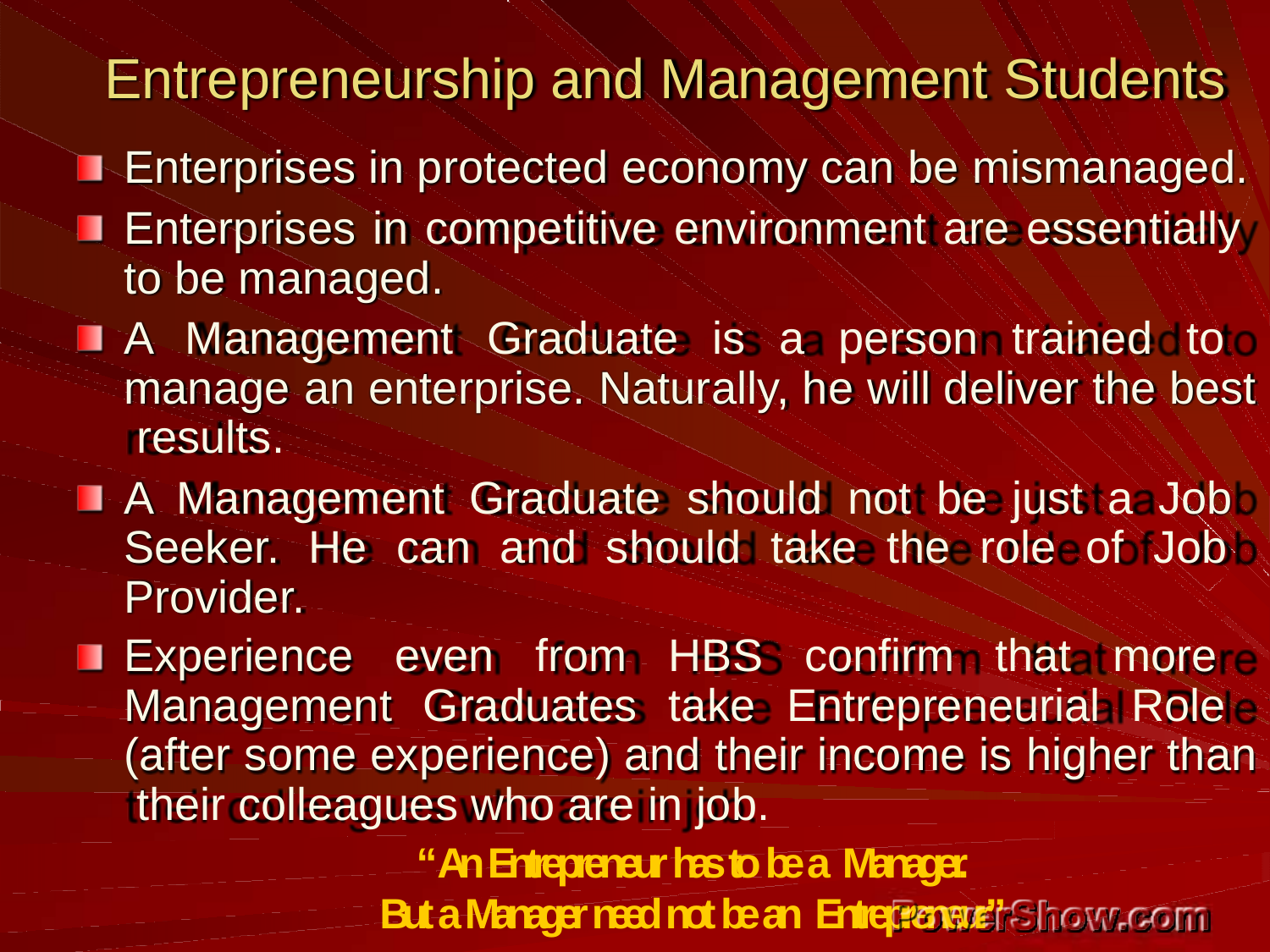

# Entrepreneurship and Management Students

Enterprises in protected economy can be mismanaged.
Enterprises in competitive environment are essentially  to be managed.
A Management Graduate is a person trained to  manage an enterprise. Naturally, he will deliver the best  results.
A Management Graduate should not be just a Job  Seeker. He can and should take the role of Job  Provider.
Experience even from HBS confirm that more  Management Graduates take Entrepreneurial Role  (after some experience) and their income is higher than  their colleagues who are in job.
“An Entrepreneur has to be a Manager.
But a Manager need not be an Entrepreneur”